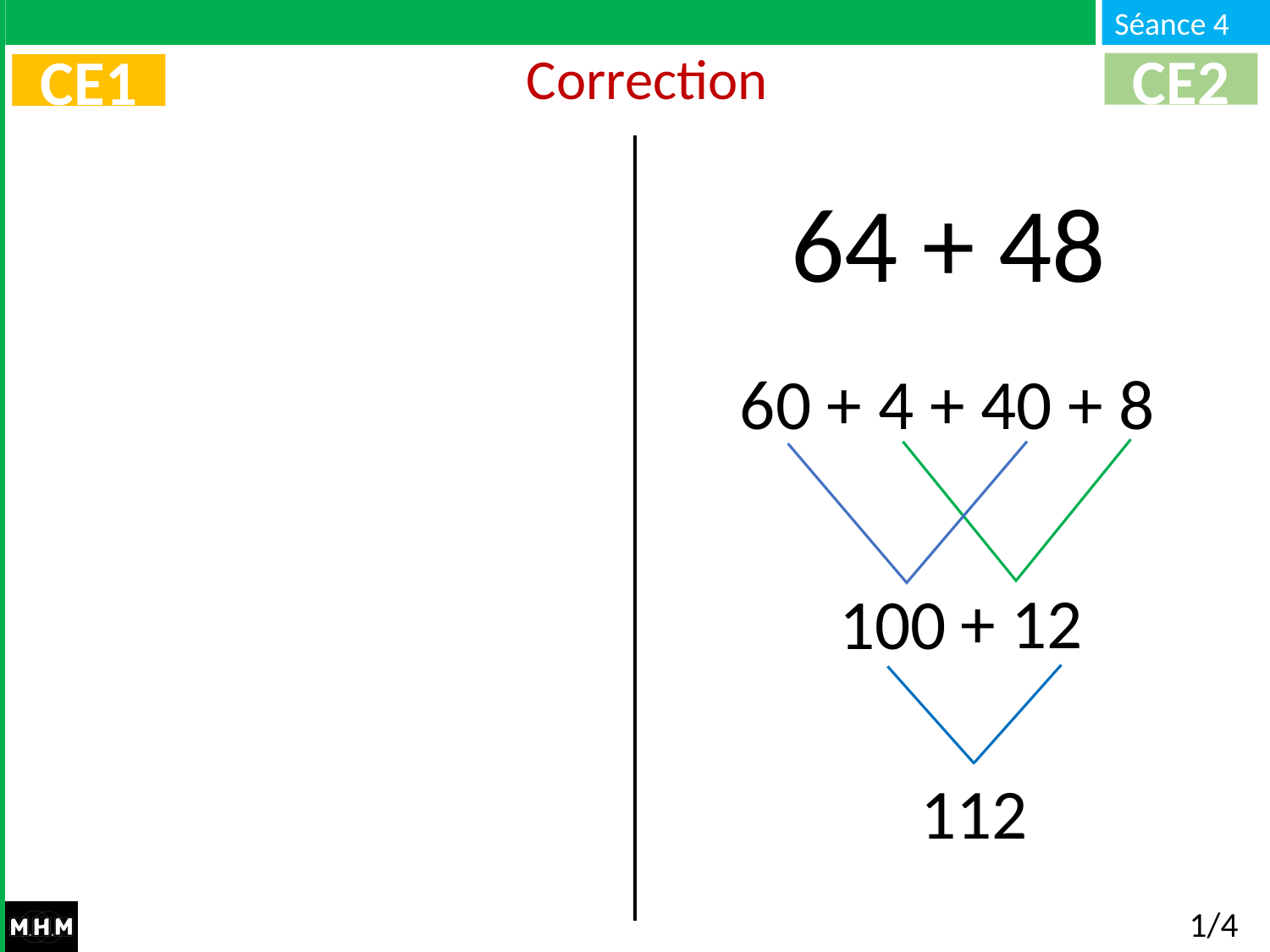

Correction
CE2
CE1
64 + 48
60 + 4 + 40 + 8
+ 12
100
112
1/4